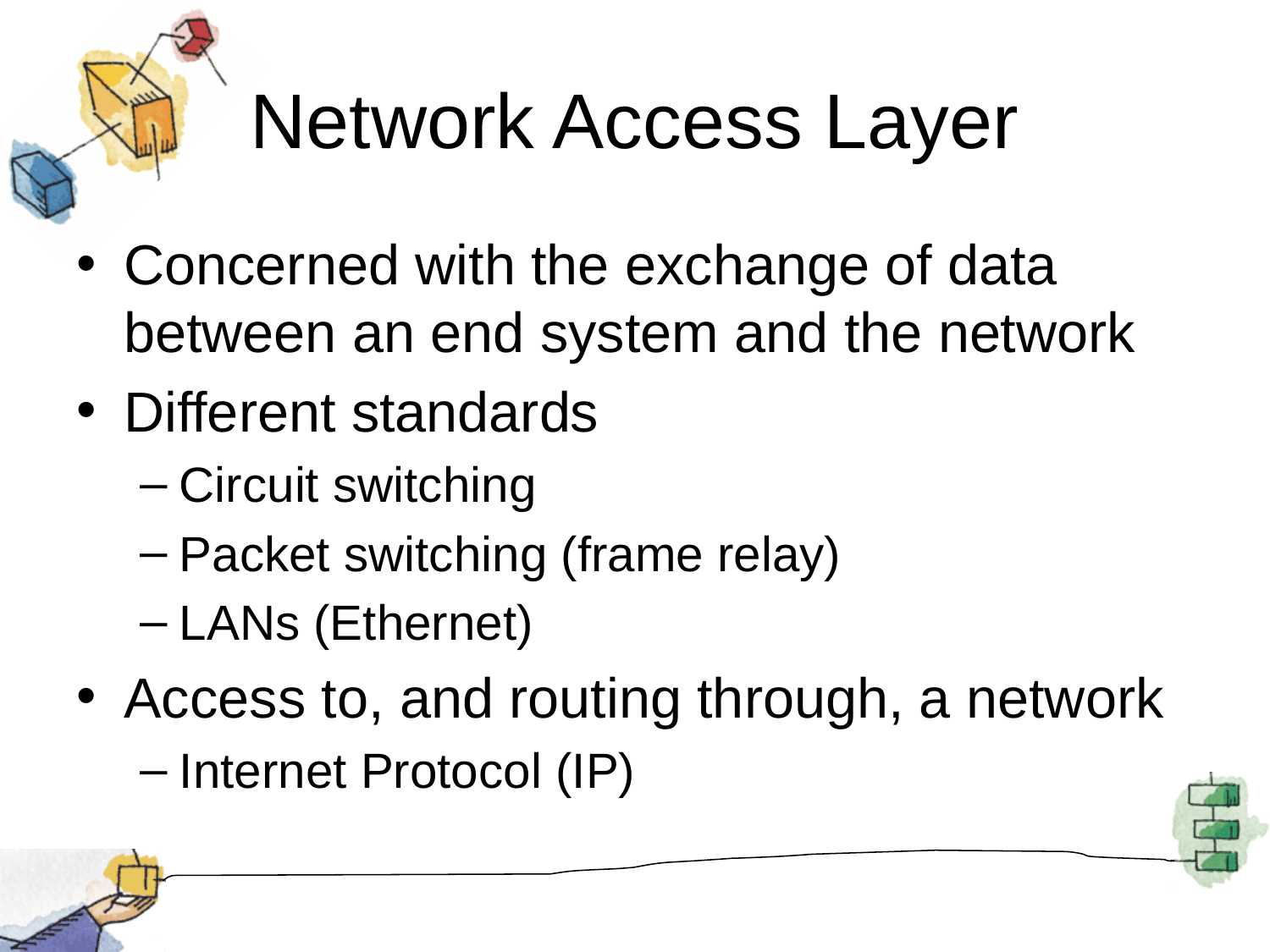

# Network Access Layer
Concerned with the exchange of data between an end system and the network
Different standards
Circuit switching
Packet switching (frame relay)
LANs (Ethernet)
Access to, and routing through, a network
Internet Protocol (IP)